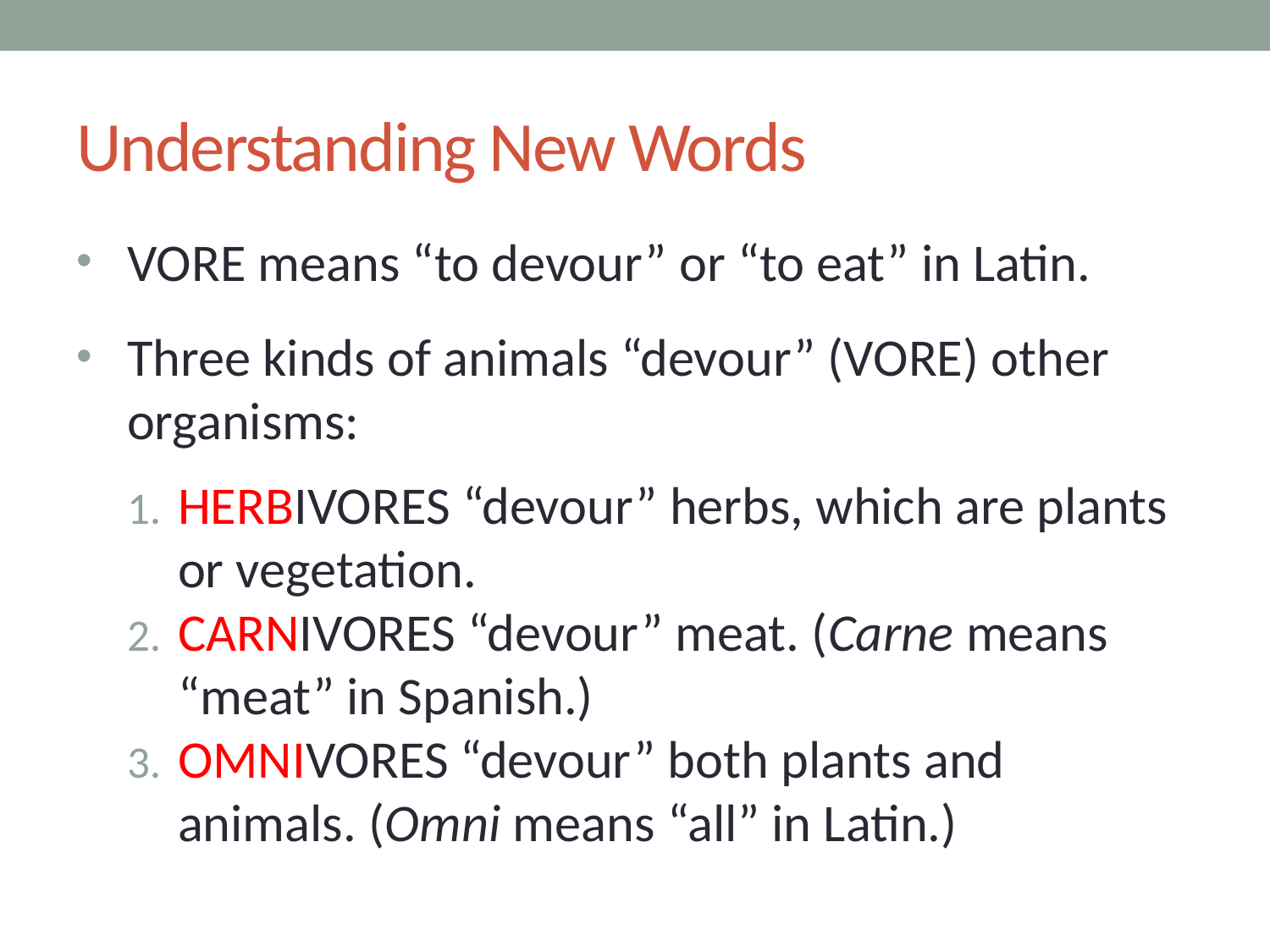

# Understanding New Words
VORE means “to devour” or “to eat” in Latin.
Three kinds of animals “devour” (VORE) other organisms:
HERBIVORES “devour” herbs, which are plants or vegetation.
CARNIVORES “devour” meat. (Carne means “meat” in Spanish.)
OMNIVORES “devour” both plants and animals. (Omni means “all” in Latin.)